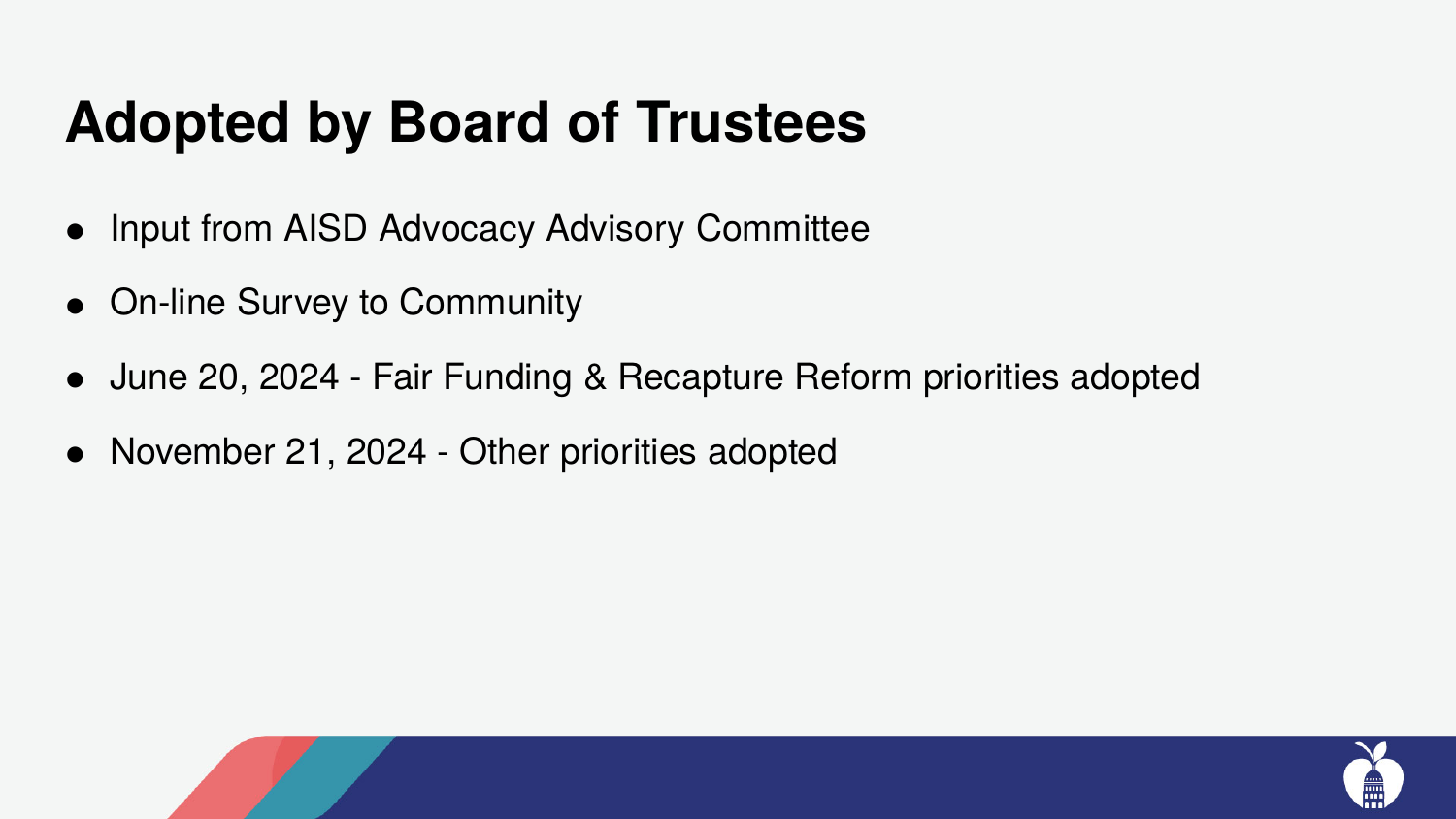

# Adopted by Board of Trustees
Input from AISD Advocacy Advisory Committee
On-line Survey to Community
June 20, 2024 - Fair Funding & Recapture Reform priorities adopted
November 21, 2024 - Other priorities adopted